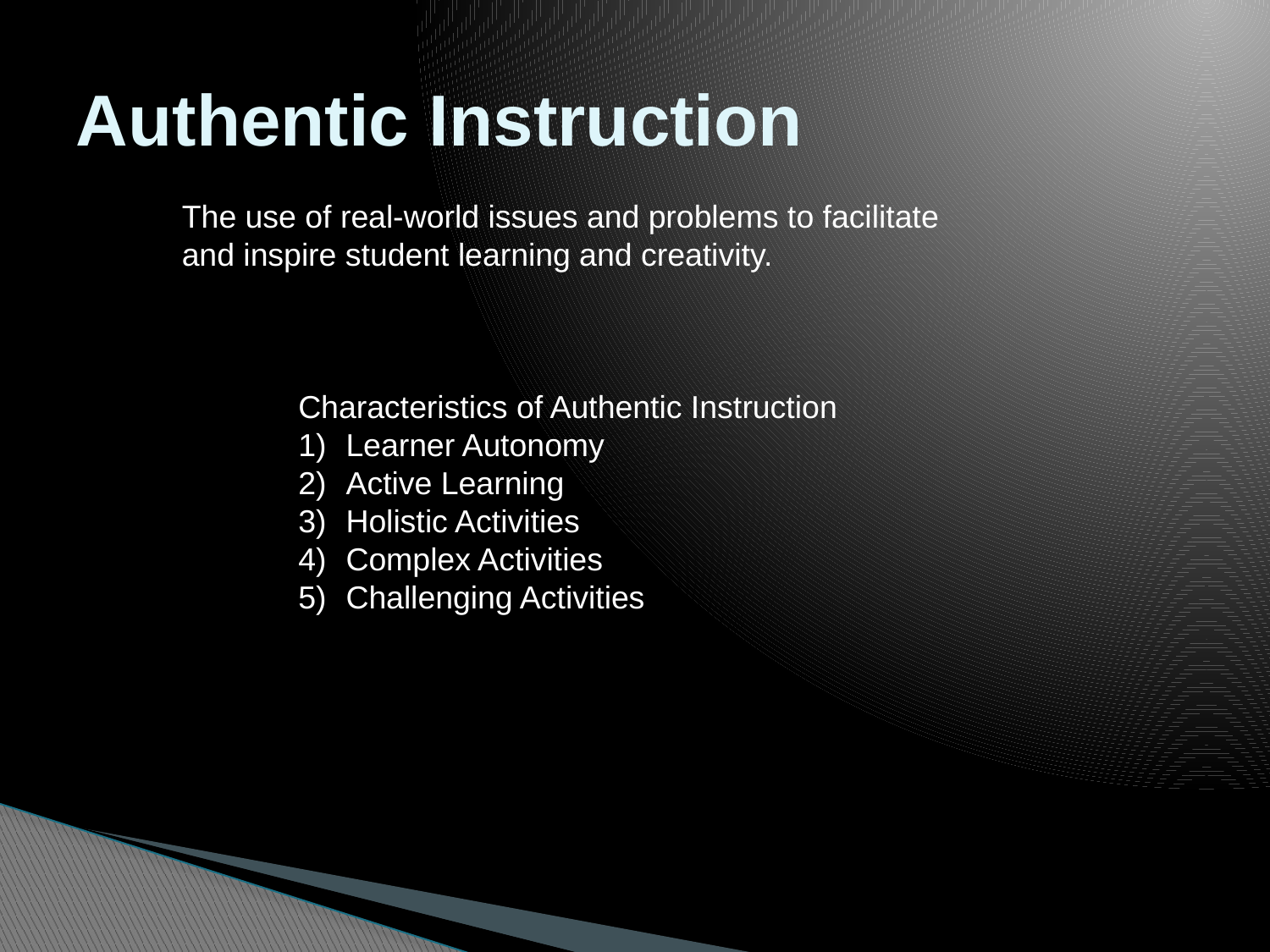

# Authentic Instruction
The use of real-world issues and problems to facilitate and inspire student learning and creativity.
Characteristics of Authentic Instruction
Learner Autonomy
Active Learning
Holistic Activities
Complex Activities
Challenging Activities